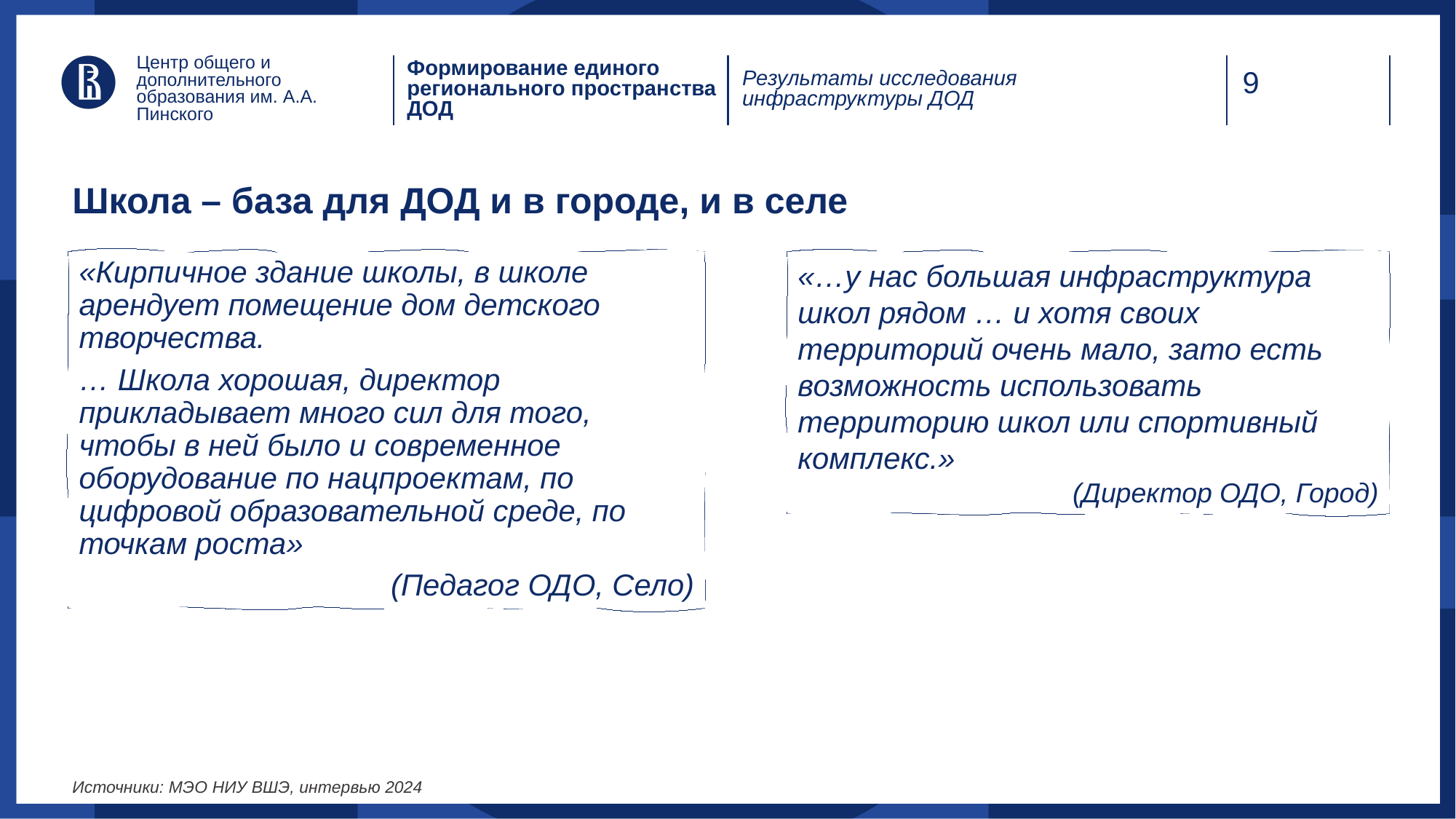

Центр общего и дополнительного образования им. А.А. Пинского
Формирование единого регионального пространства ДОД
Результаты исследования
инфраструктуры ДОД
Школа – база для ДОД и в городе, и в селе
«Кирпичное здание школы, в школе арендует помещение дом детского творчества.
… Школа хорошая, директор прикладывает много сил для того, чтобы в ней было и современное оборудование по нацпроектам, по цифровой образовательной среде, по точкам роста»
(Педагог ОДО, Село)
«…у нас большая инфраструктура школ рядом … и хотя своих территорий очень мало, зато есть возможность использовать территорию школ или спортивный комплекс.»
(Директор ОДО, Город)
Источники: МЭО НИУ ВШЭ, интервью 2024